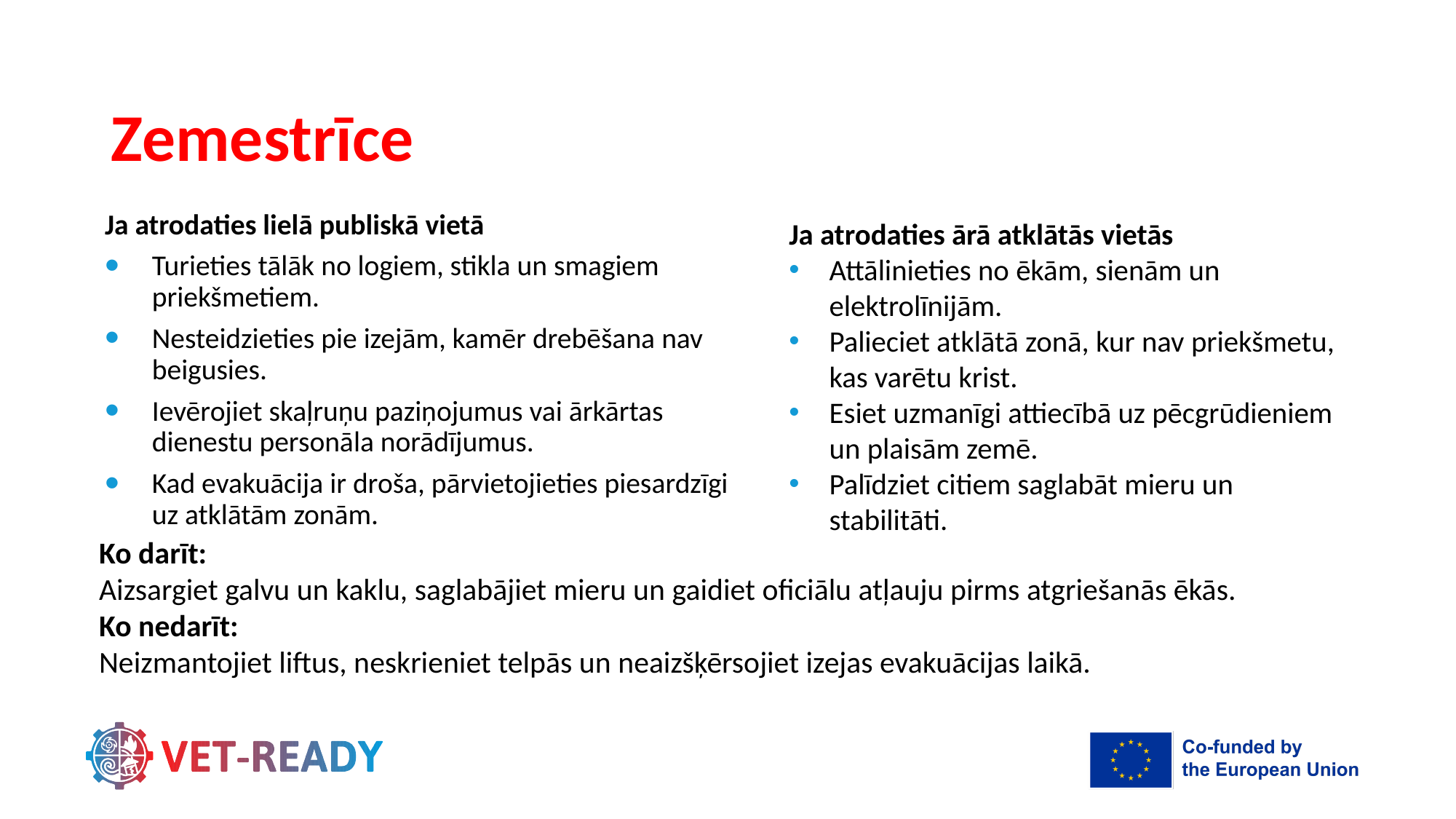

# Zemestrīce
Ja atrodaties lielā publiskā vietā
Turieties tālāk no logiem, stikla un smagiem priekšmetiem.
Nesteidzieties pie izejām, kamēr drebēšana nav beigusies.
Ievērojiet skaļruņu paziņojumus vai ārkārtas dienestu personāla norādījumus.
Kad evakuācija ir droša, pārvietojieties piesardzīgi uz atklātām zonām.
Ja atrodaties ārā atklātās vietās
Attālinieties no ēkām, sienām un elektrolīnijām.
Palieciet atklātā zonā, kur nav priekšmetu, kas varētu krist.
Esiet uzmanīgi attiecībā uz pēcgrūdieniem un plaisām zemē.
Palīdziet citiem saglabāt mieru un stabilitāti.
Ko darīt:
Aizsargiet galvu un kaklu, saglabājiet mieru un gaidiet oficiālu atļauju pirms atgriešanās ēkās.
Ko nedarīt:
Neizmantojiet liftus, neskrieniet telpās un neaizšķērsojiet izejas evakuācijas laikā.